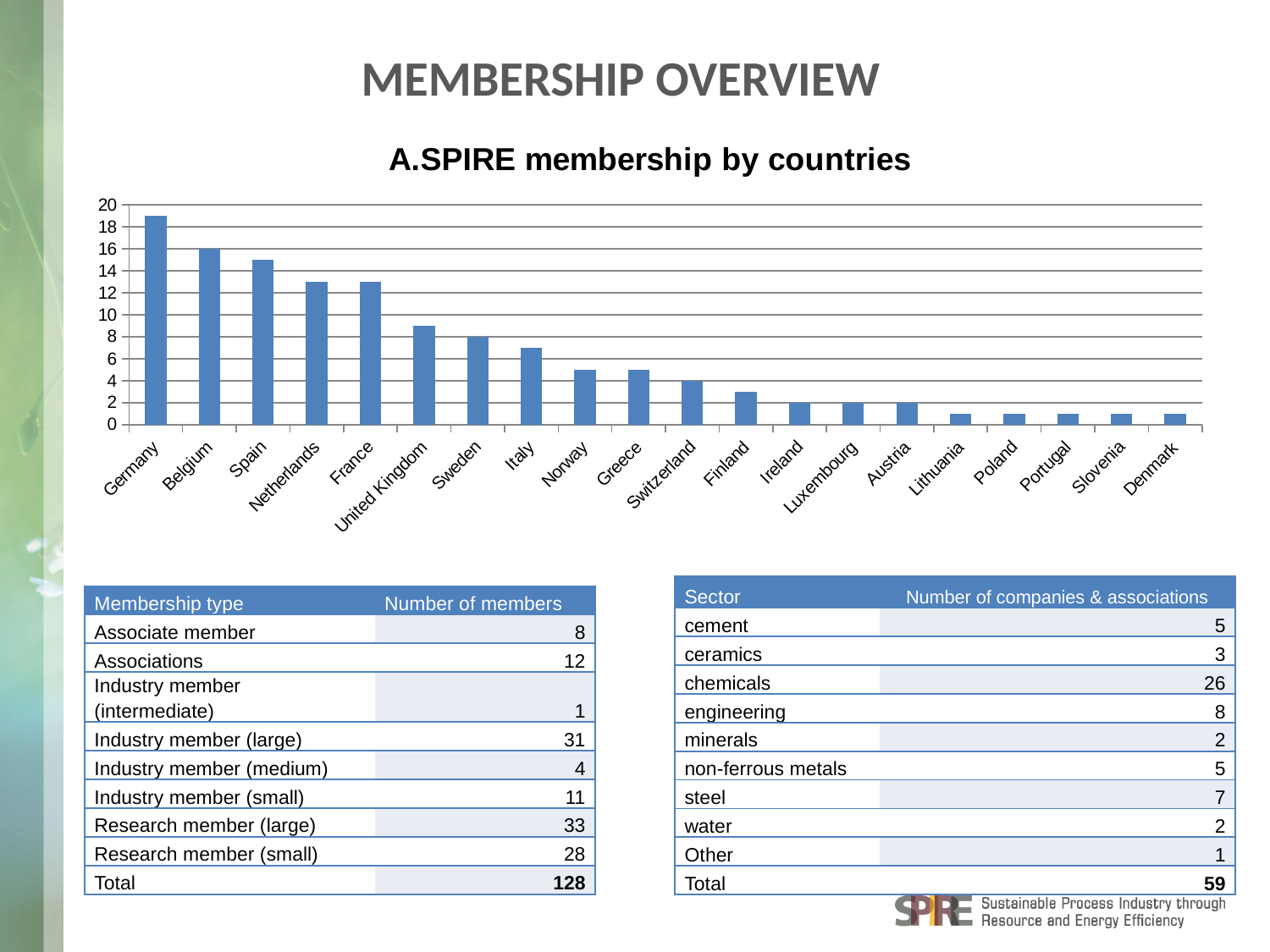

# MEMBERSHIP OVERVIEW

### Chart: A.SPIRE membership by countries

| Category | Number of members |
|---|---|
| Germany | 19.0 |
| Belgium | 16.0 |
| Spain | 15.0 |
| Netherlands | 13.0 |
| France | 13.0 |
| United Kingdom | 9.0 |
| Sweden | 8.0 |
| Italy | 7.0 |
| Norway | 5.0 |
| Greece | 5.0 |
| Switzerland | 4.0 |
| Finland | 3.0 |
| Ireland | 2.0 |
| Luxembourg | 2.0 |
| Austria | 2.0 |
| Lithuania | 1.0 |
| Poland | 1.0 |
| Portugal | 1.0 |
| Slovenia | 1.0 |
| Denmark | 1.0 |

### Chart: Membership by countries

| Category |
|---|
| Sector | Number of companies & associations |
| --- | --- |
| cement | 5 |
| ceramics | 3 |
| chemicals | 26 |
| engineering | 8 |
| minerals | 2 |
| non-ferrous metals | 5 |
| steel | 7 |
| water | 2 |
| Other | 1 |
| Total | 59 |
| Membership type | Number of members |
| --- | --- |
| Associate member | 8 |
| Associations | 12 |
| Industry member (intermediate) | 1 |
| Industry member (large) | 31 |
| Industry member (medium) | 4 |
| Industry member (small) | 11 |
| Research member (large) | 33 |
| Research member (small) | 28 |
| Total | 128 |